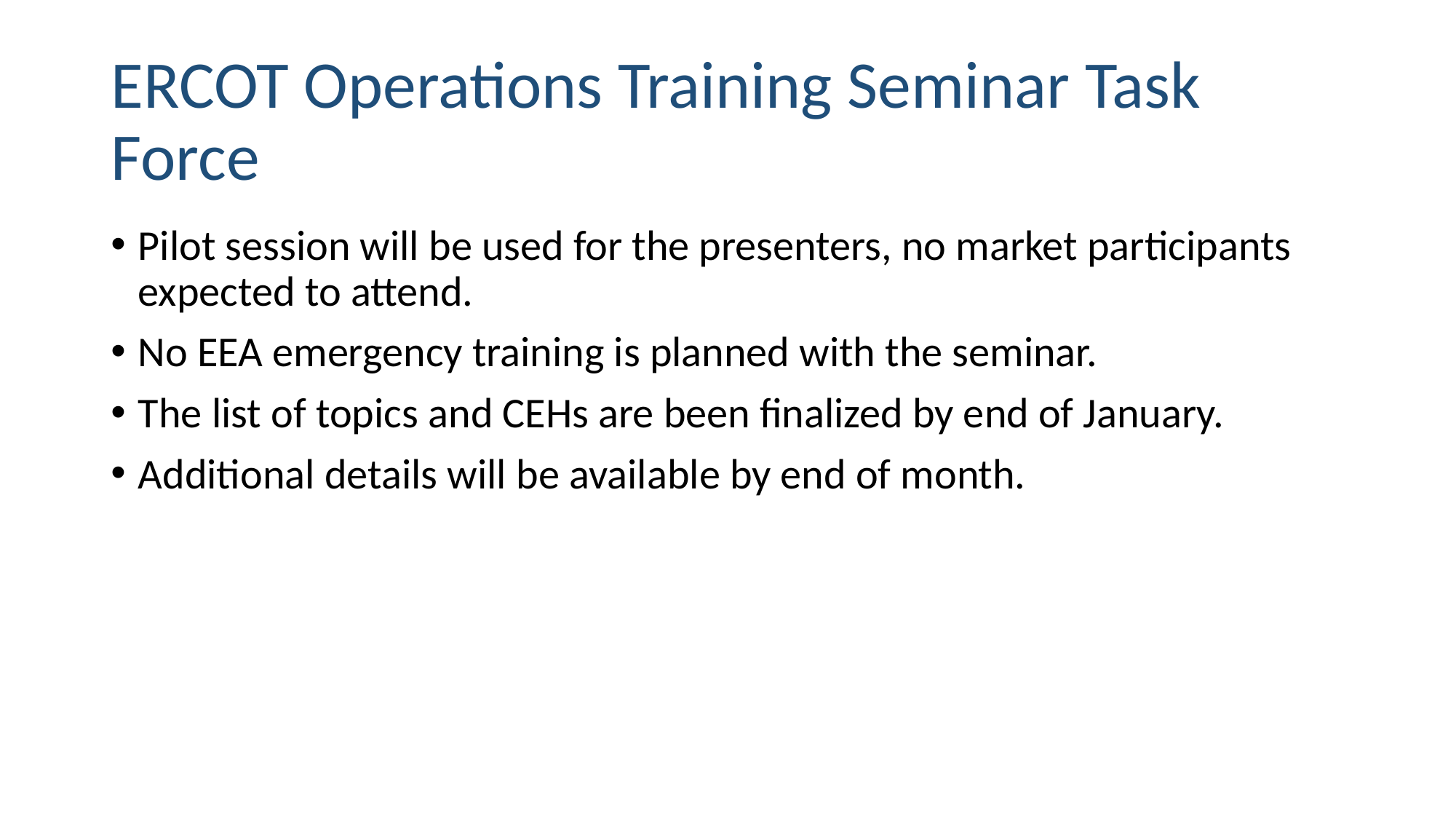

# ERCOT Operations Training Seminar Task Force
Pilot session will be used for the presenters, no market participants expected to attend.
No EEA emergency training is planned with the seminar.
The list of topics and CEHs are been finalized by end of January.
Additional details will be available by end of month.